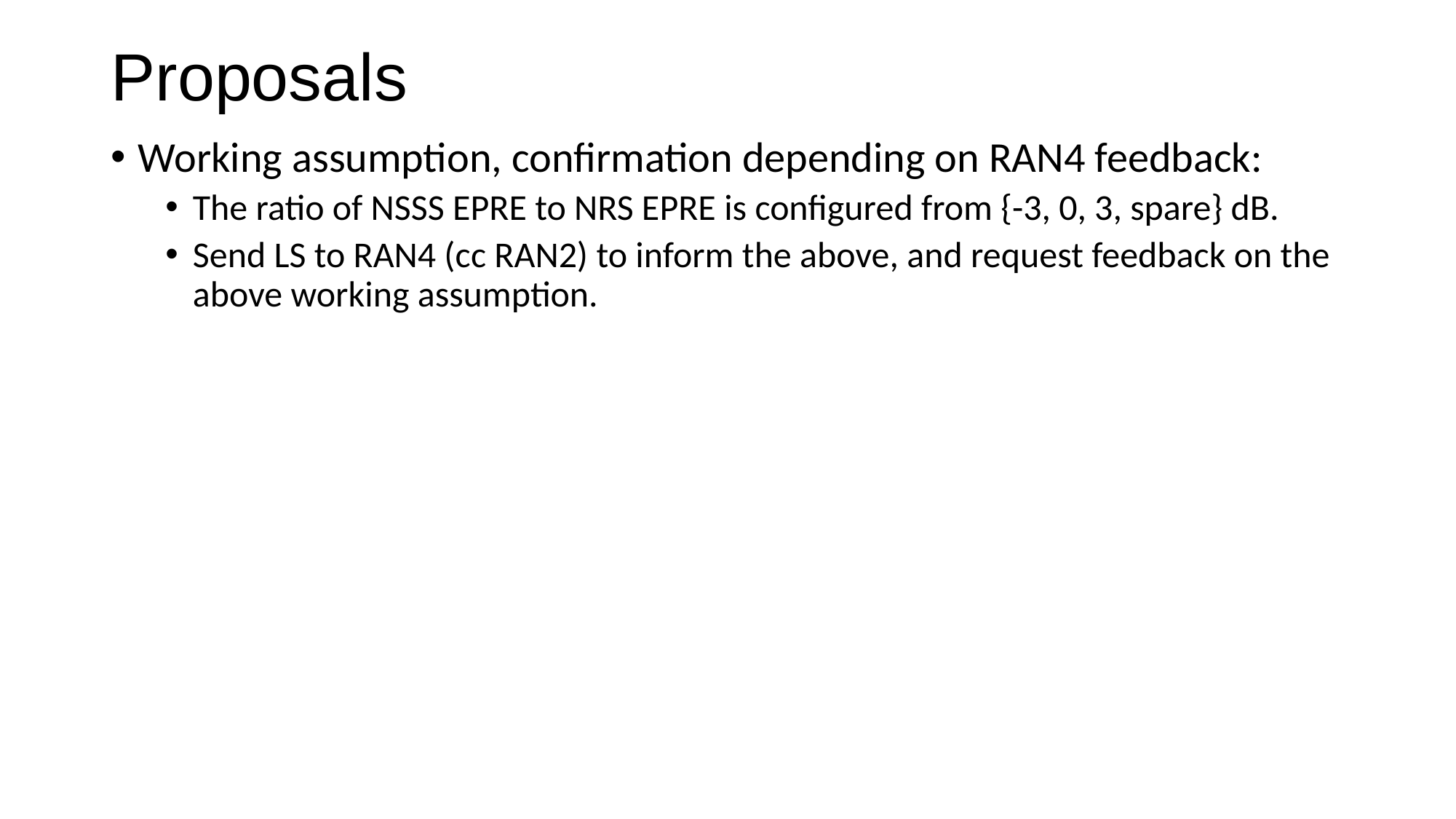

# Proposals
Working assumption, confirmation depending on RAN4 feedback:
The ratio of NSSS EPRE to NRS EPRE is configured from {-3, 0, 3, spare} dB.
Send LS to RAN4 (cc RAN2) to inform the above, and request feedback on the above working assumption.